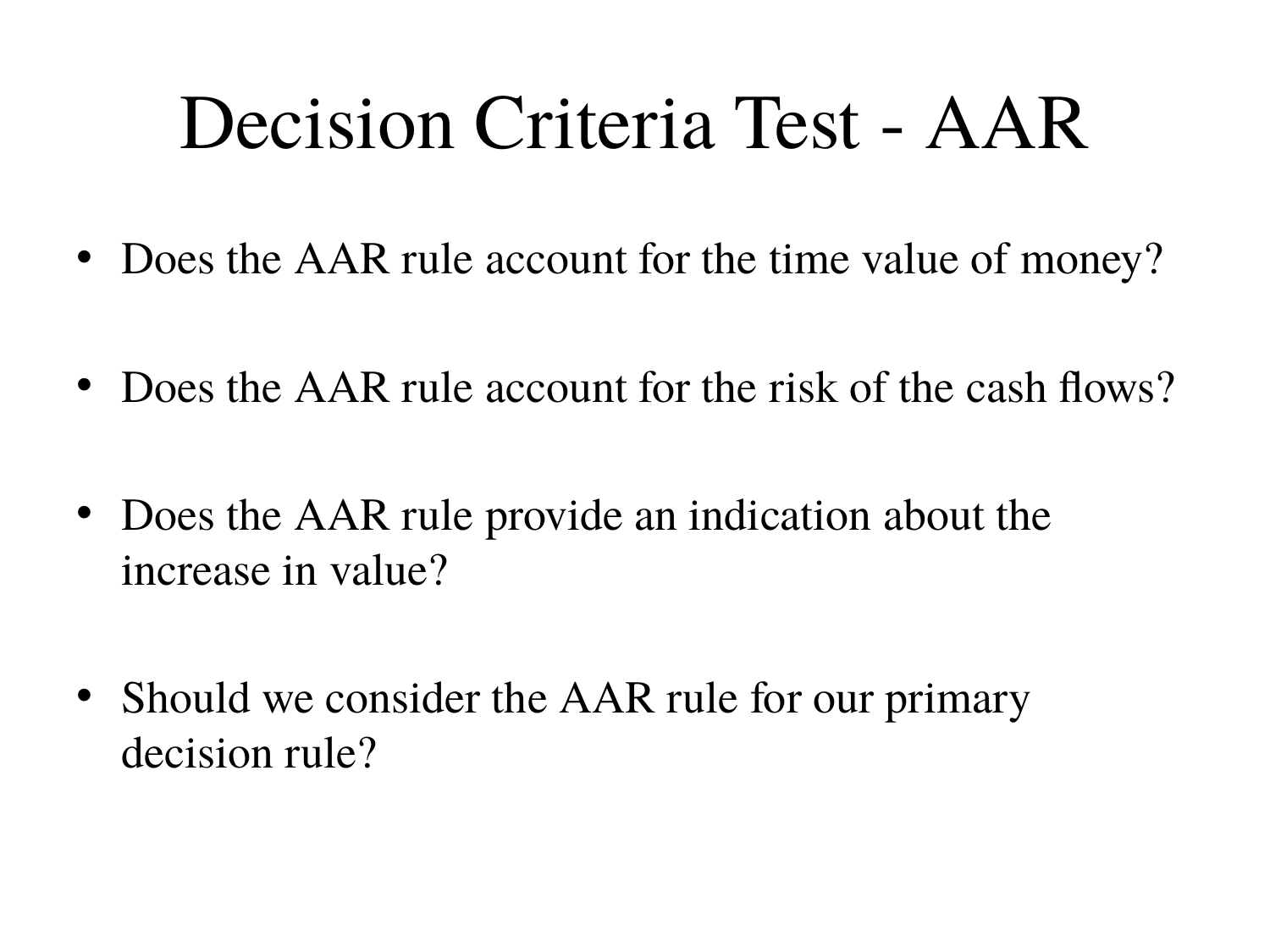

# Decision Criteria Test - AAR
Does the AAR rule account for the time value of money?

Does the AAR rule account for the risk of the cash flows?

Does the AAR rule provide an indication about the increase in value?

Should we consider the AAR rule for our primary decision rule?